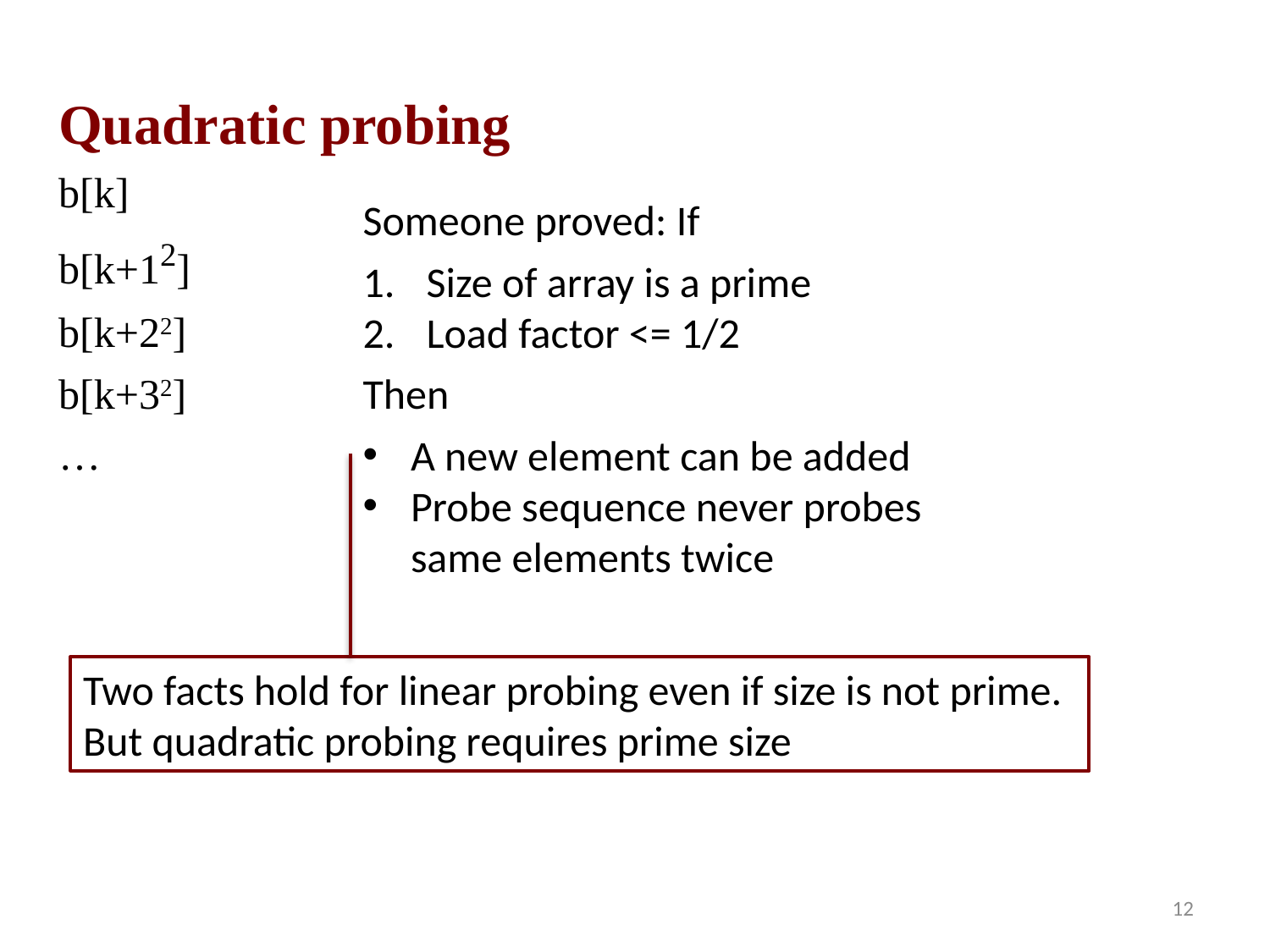

Quadratic probing
b[k]
b[k+12]
b[k+22]
b[k+32]
…

Someone proved: If
Size of array is a prime
Load factor <= 1/2
Then
A new element can be added
Probe sequence never probes same elements twice
Two facts hold for linear probing even if size is not prime.
But quadratic probing requires prime size
12